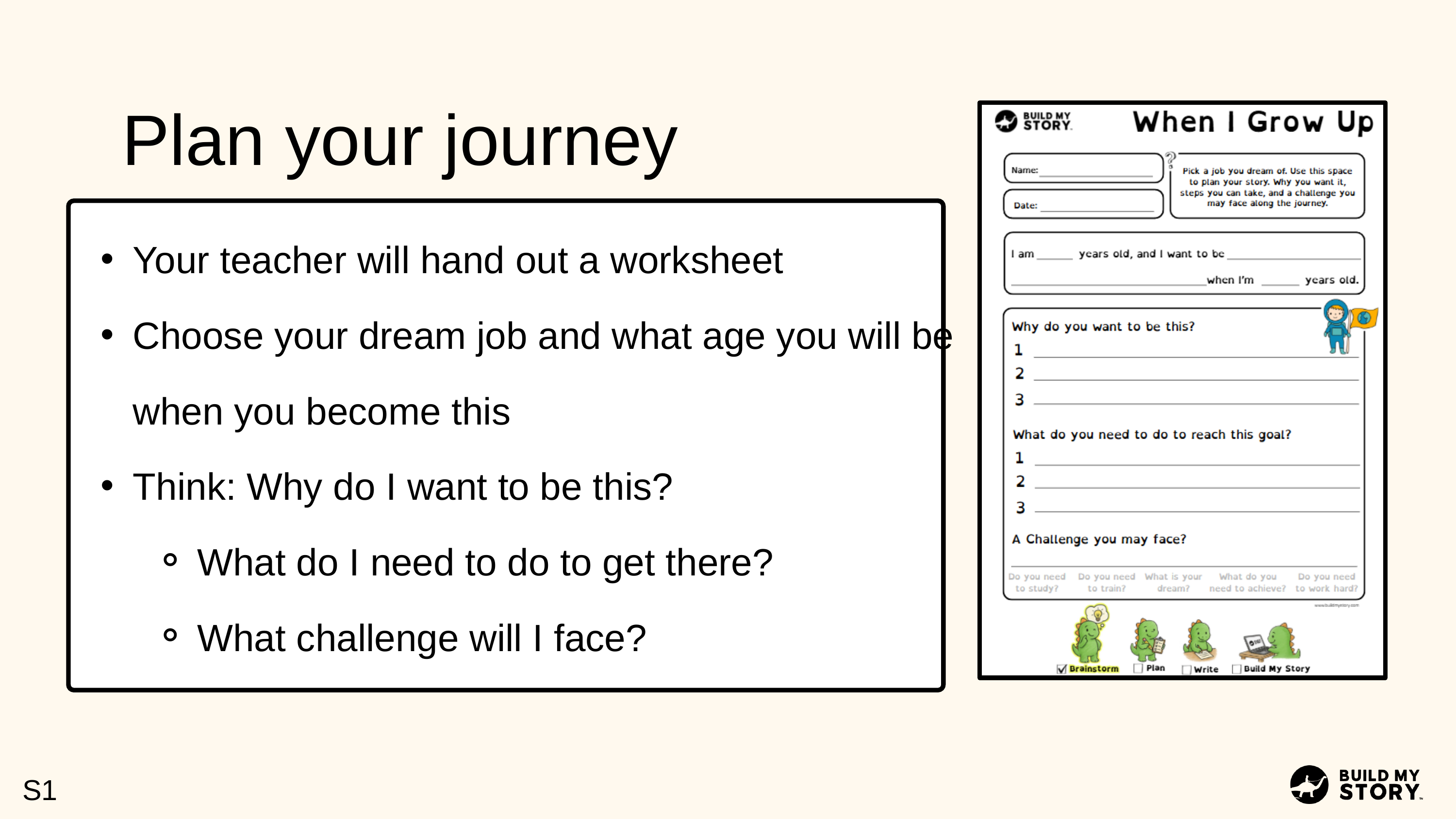

Plan your journey

Your teacher will hand out a worksheet
Choose your dream job and what age you will be when you become this
Think: Why do I want to be this?
What do I need to do to get there?
What challenge will I face?

S1